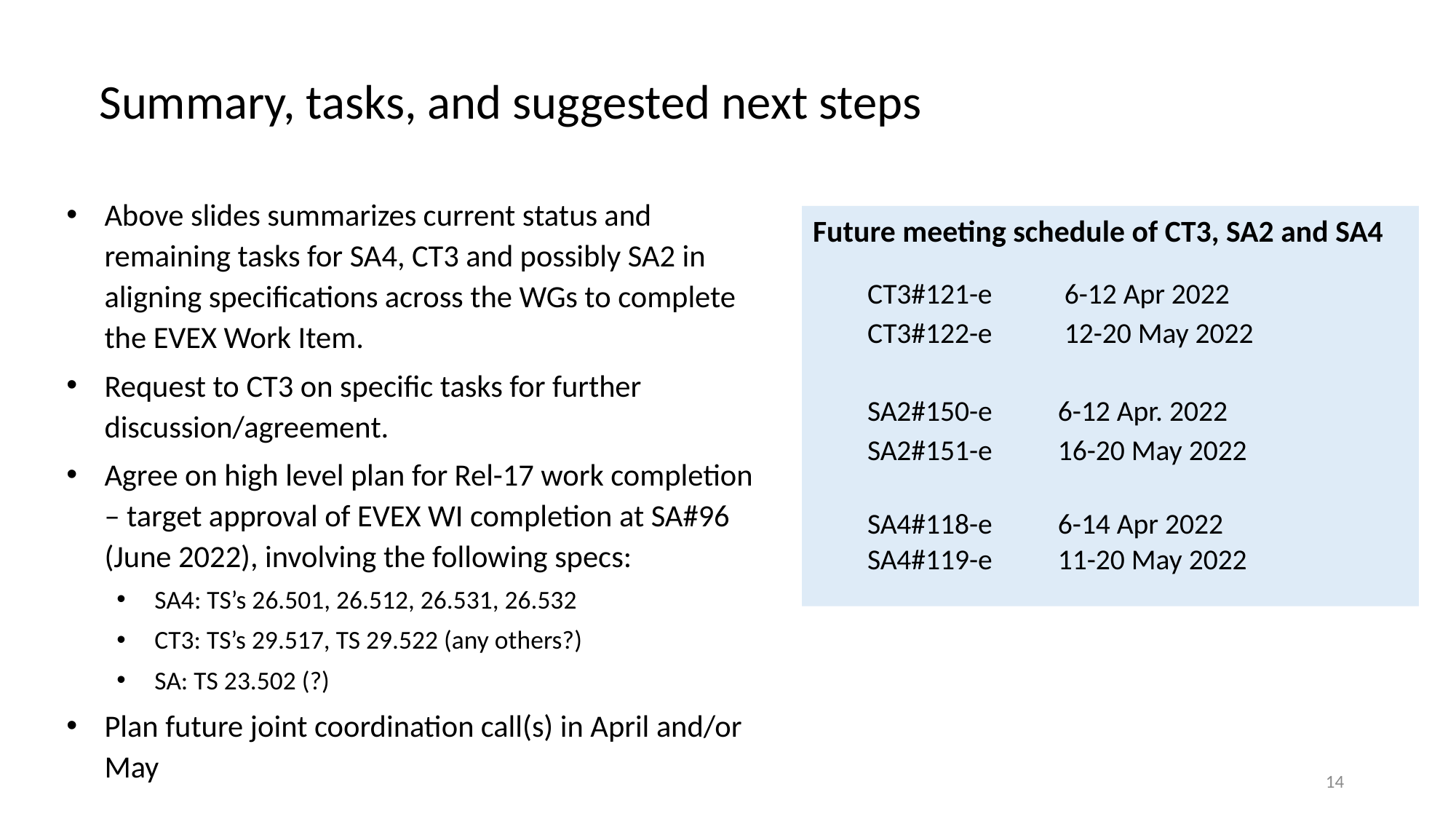

# Summary, tasks, and suggested next steps
Above slides summarizes current status and remaining tasks for SA4, CT3 and possibly SA2 in aligning specifications across the WGs to complete the EVEX Work Item.
Request to CT3 on specific tasks for further discussion/agreement.
Agree on high level plan for Rel-17 work completion – target approval of EVEX WI completion at SA#96 (June 2022), involving the following specs:
SA4: TS’s 26.501, 26.512, 26.531, 26.532
CT3: TS’s 29.517, TS 29.522 (any others?)
SA: TS 23.502 (?)
Plan future joint coordination call(s) in April and/or May
Future meeting schedule of CT3, SA2 and SA4
CT3#121-e           6-12 Apr 2022
CT3#122-e           12-20 May 2022

SA2#150-e          6-12 Apr. 2022
SA2#151-e          16-20 May 2022

SA4#118-e          6-14 Apr 2022
SA4#119-e          11-20 May 2022

14